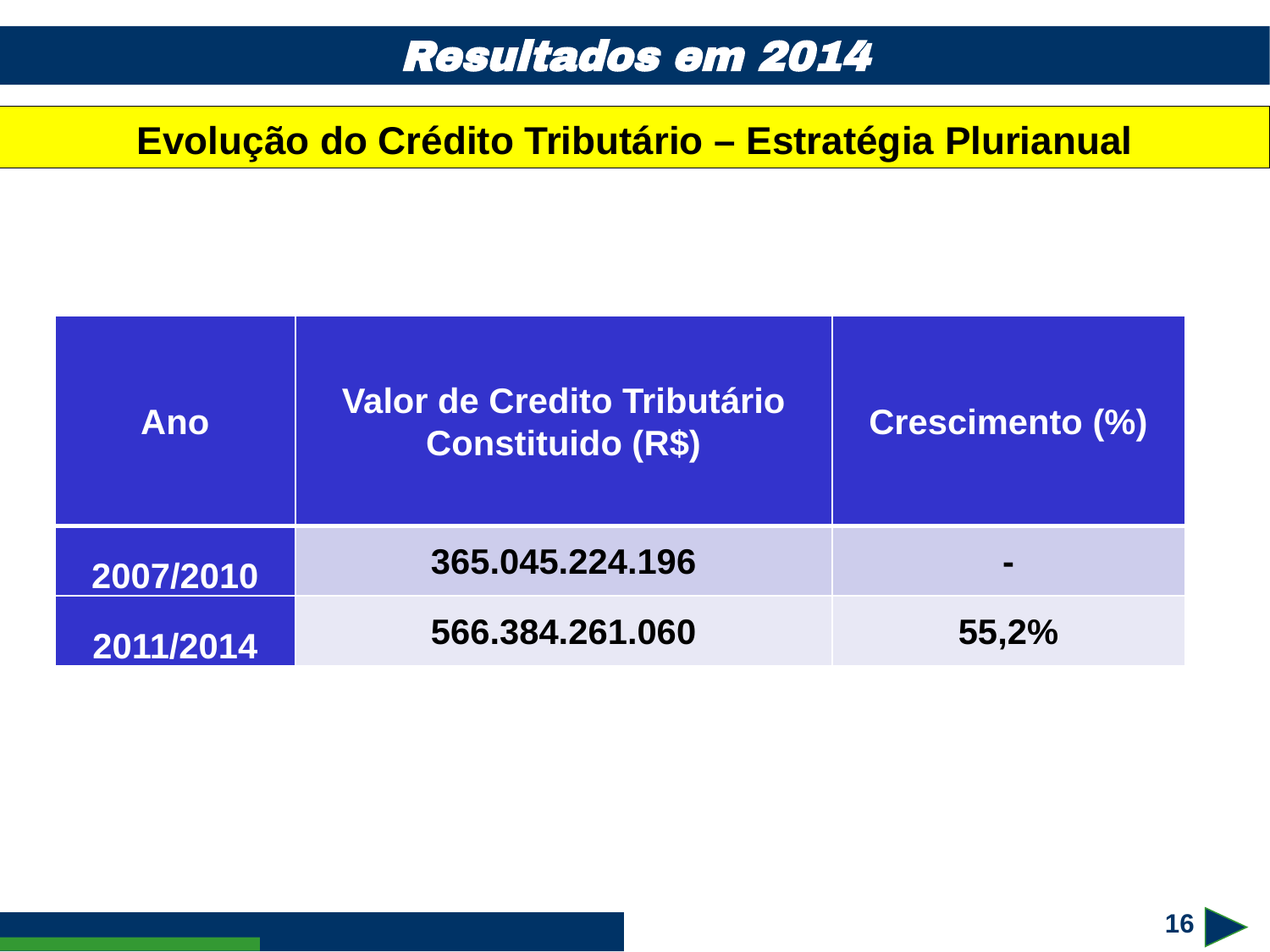

Resultados em 2014
Evolução do Crédito Tributário – Estratégia Plurianual
| Ano | Valor de Credito Tributário Constituido (R$) | Crescimento (%) |
| --- | --- | --- |
| 2007/2010 | 365.045.224.196 | - |
| 2011/2014 | 566.384.261.060 | 55,2% |